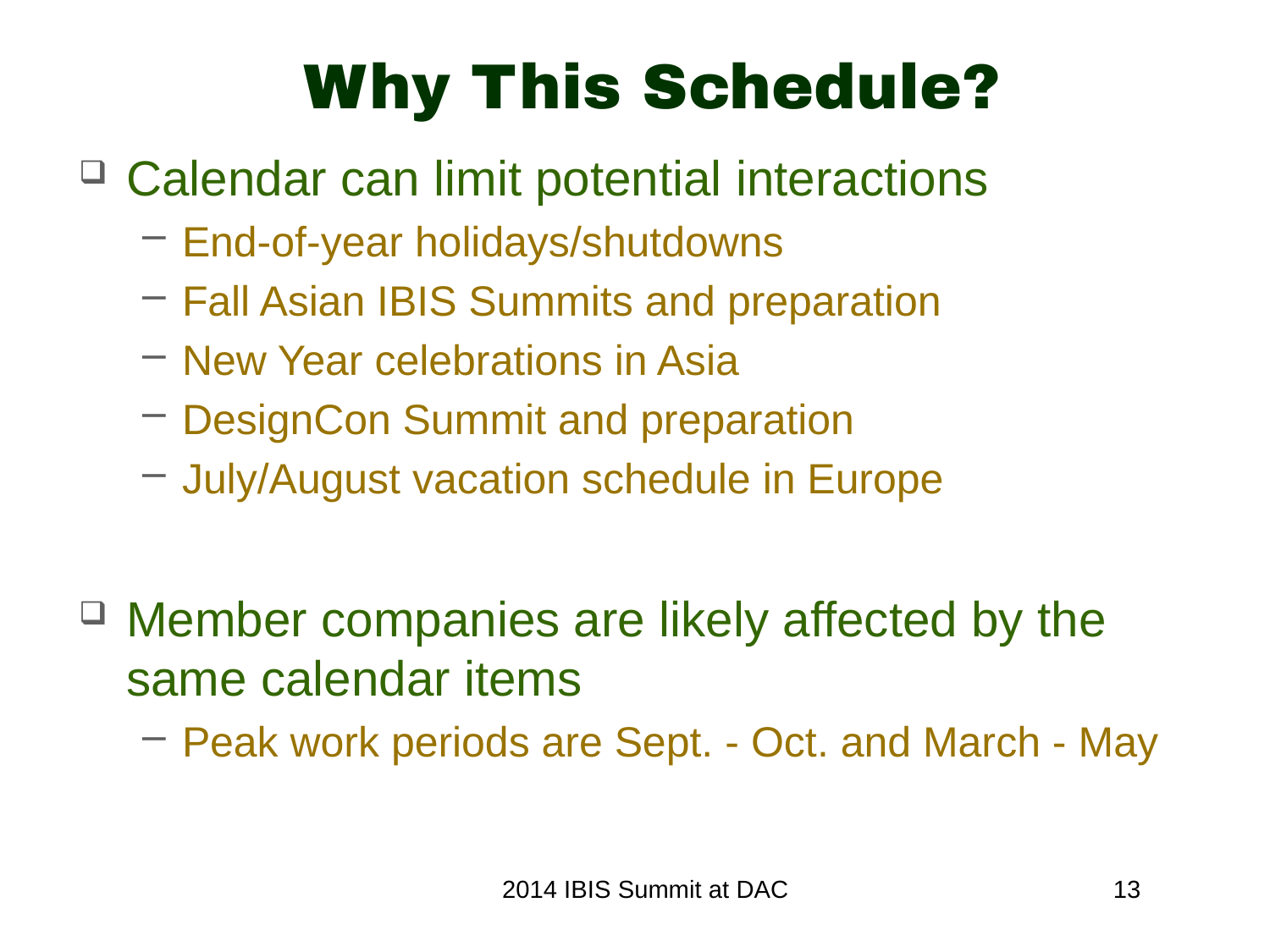

# Why This Schedule?
Calendar can limit potential interactions
End-of-year holidays/shutdowns
Fall Asian IBIS Summits and preparation
New Year celebrations in Asia
DesignCon Summit and preparation
July/August vacation schedule in Europe

Member companies are likely affected by the same calendar items
Peak work periods are Sept. - Oct. and March - May

2014 IBIS Summit at DAC
13